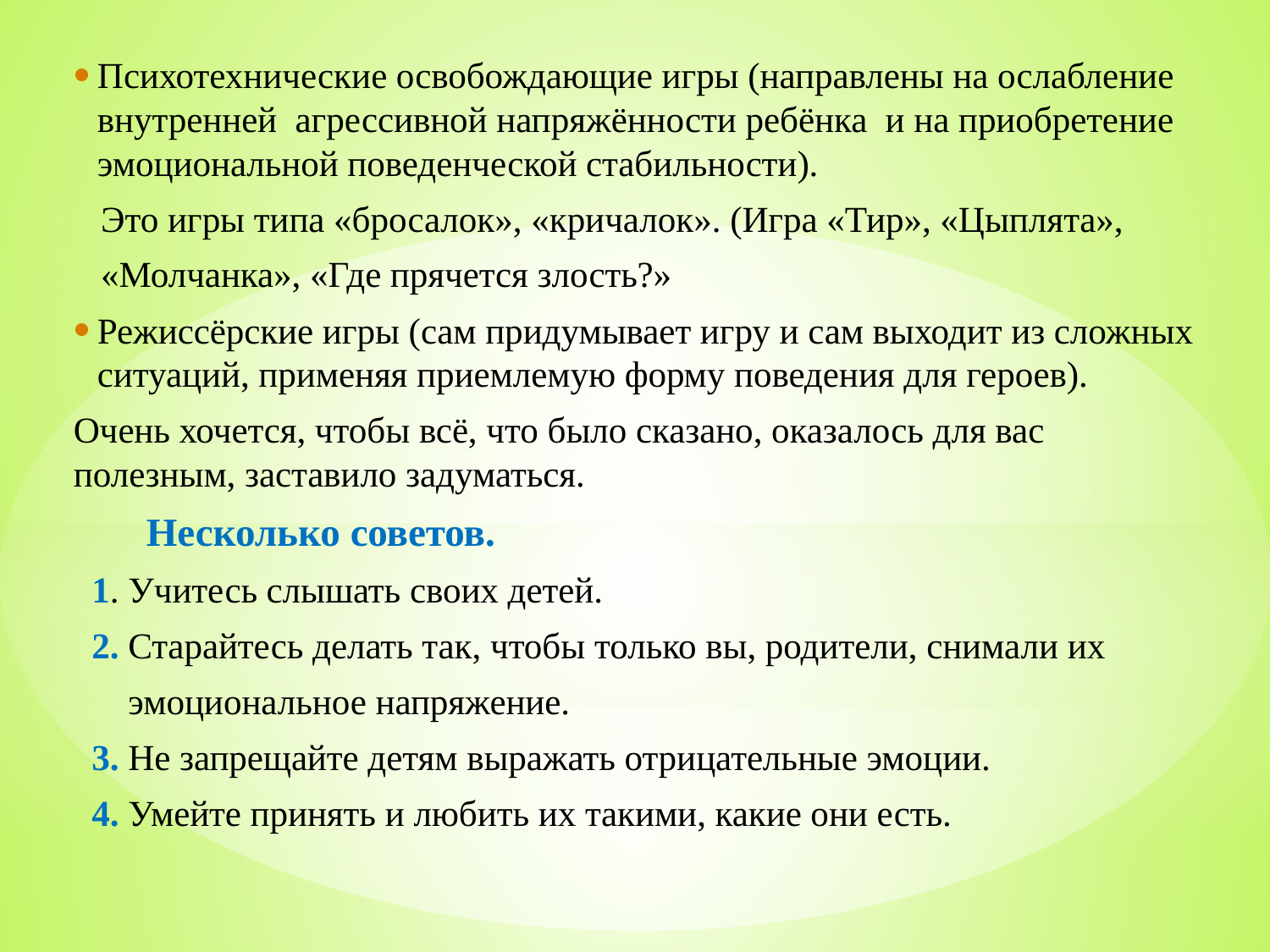

Психотехнические освобождающие игры (направлены на ослабление внутренней  агрессивной напряжённости ребёнка  и на приобретение эмоциональной поведенческой стабильности).
   Это игры типа «бросалок», «кричалок». (Игра «Тир», «Цыплята»,
   «Молчанка», «Где прячется злость?»
Режиссёрские игры (сам придумывает игру и сам выходит из сложных ситуаций, применяя приемлемую форму поведения для героев).
Очень хочется, чтобы всё, что было сказано, оказалось для вас полезным, заставило задуматься.
        Несколько советов.
  1. Учитесь слышать своих детей.
  2. Старайтесь делать так, чтобы только вы, родители, снимали их
      эмоциональное напряжение.
  3. Не запрещайте детям выражать отрицательные эмоции.
  4. Умейте принять и любить их такими, какие они есть.